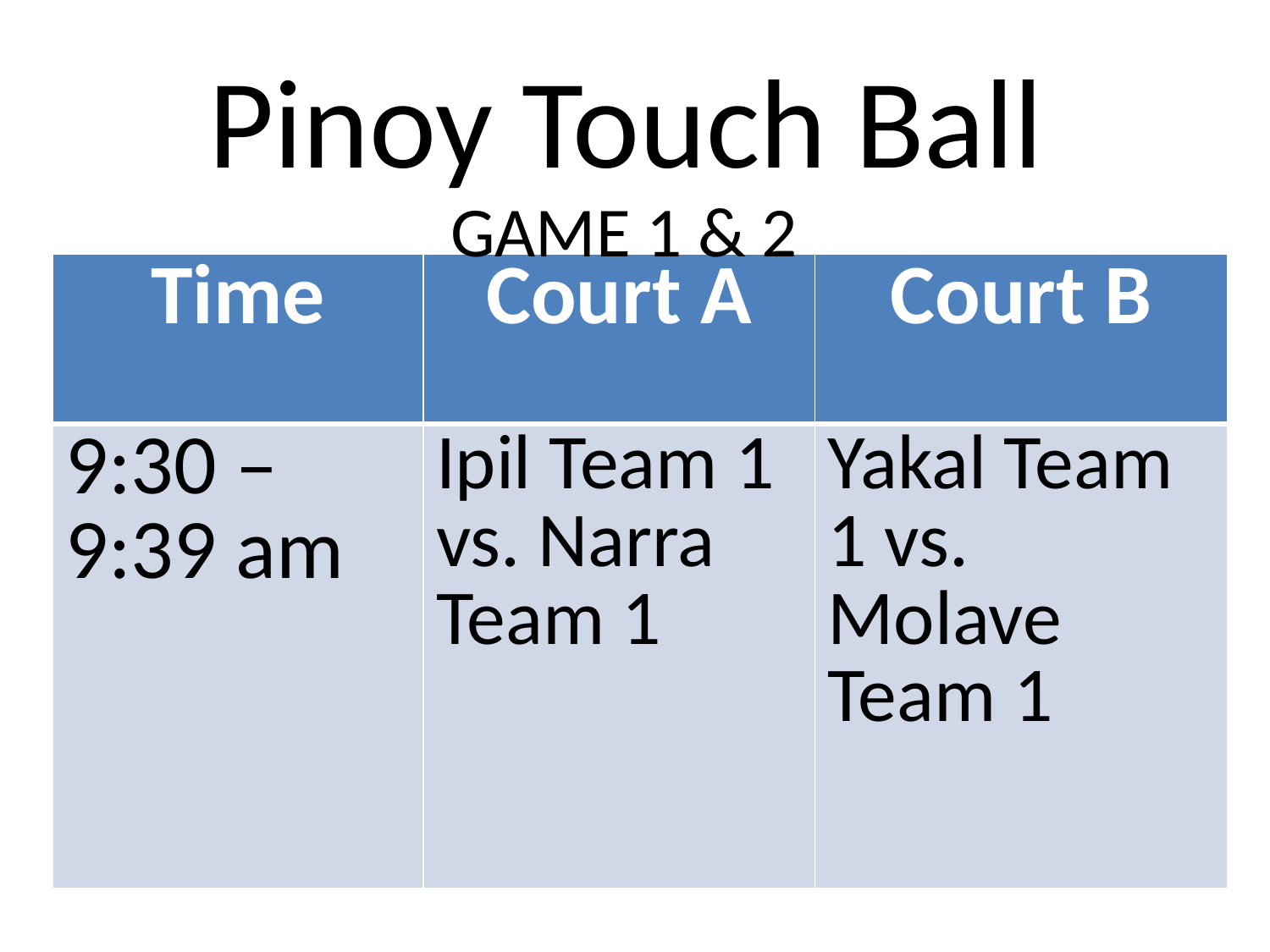

# Pinoy Touch Ball
GAME 1 & 2

| Time | Court A | Court B |
| --- | --- | --- |
| 9:30 – 9:39 am | Ipil Team 1 vs. Narra Team 1 | Yakal Team 1 vs. Molave Team 1 |